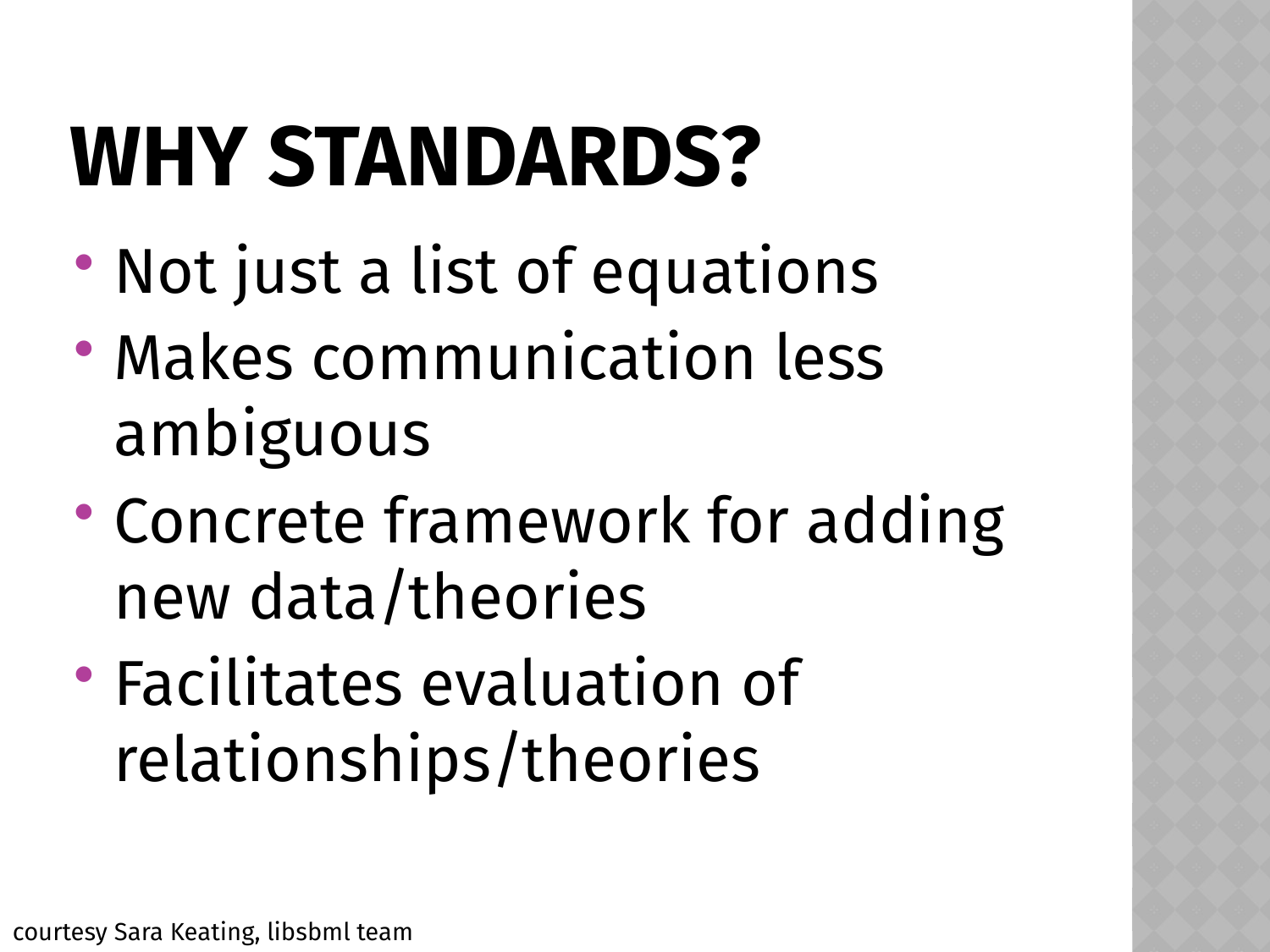

# Why standards?
Not just a list of equations
Makes communication less ambiguous
Concrete framework for adding new data/theories
Facilitates evaluation of relationships/theories
courtesy Sara Keating, libsbml team